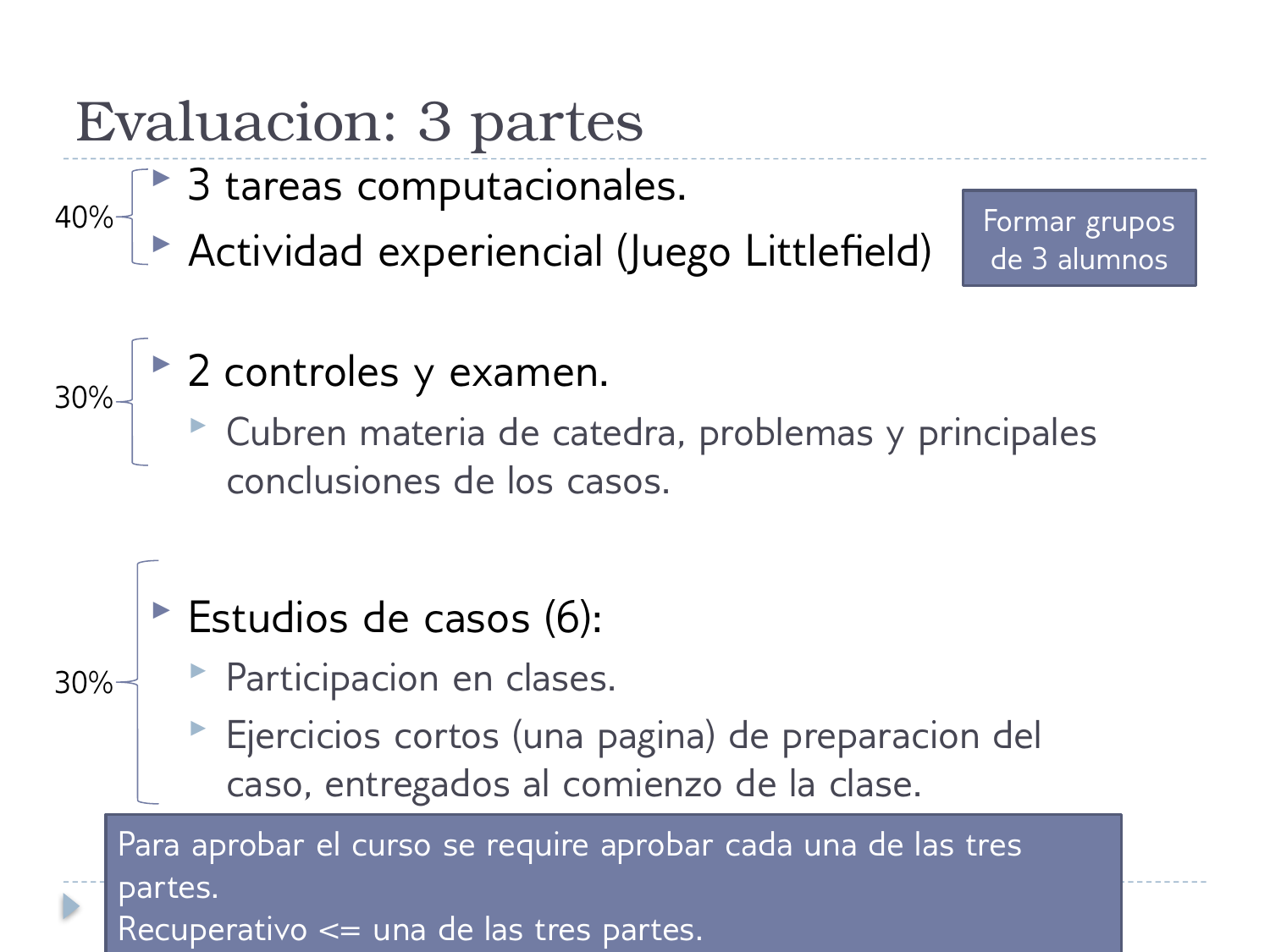

# Evaluacion: 3 partes
3 tareas computacionales.
Actividad experiencial (Juego Littlefield)

2 controles y examen.
Cubren materia de catedra, problemas y principales conclusiones de los casos.

Estudios de casos (6):
Participacion en clases.
Ejercicios cortos (una pagina) de preparacion del caso, entregados al comienzo de la clase.

40%
Formar grupos de 3 alumnos

30%

30%
Para aprobar el curso se require aprobar cada una de las tres partes.
Recuperativo <= una de las tres partes.